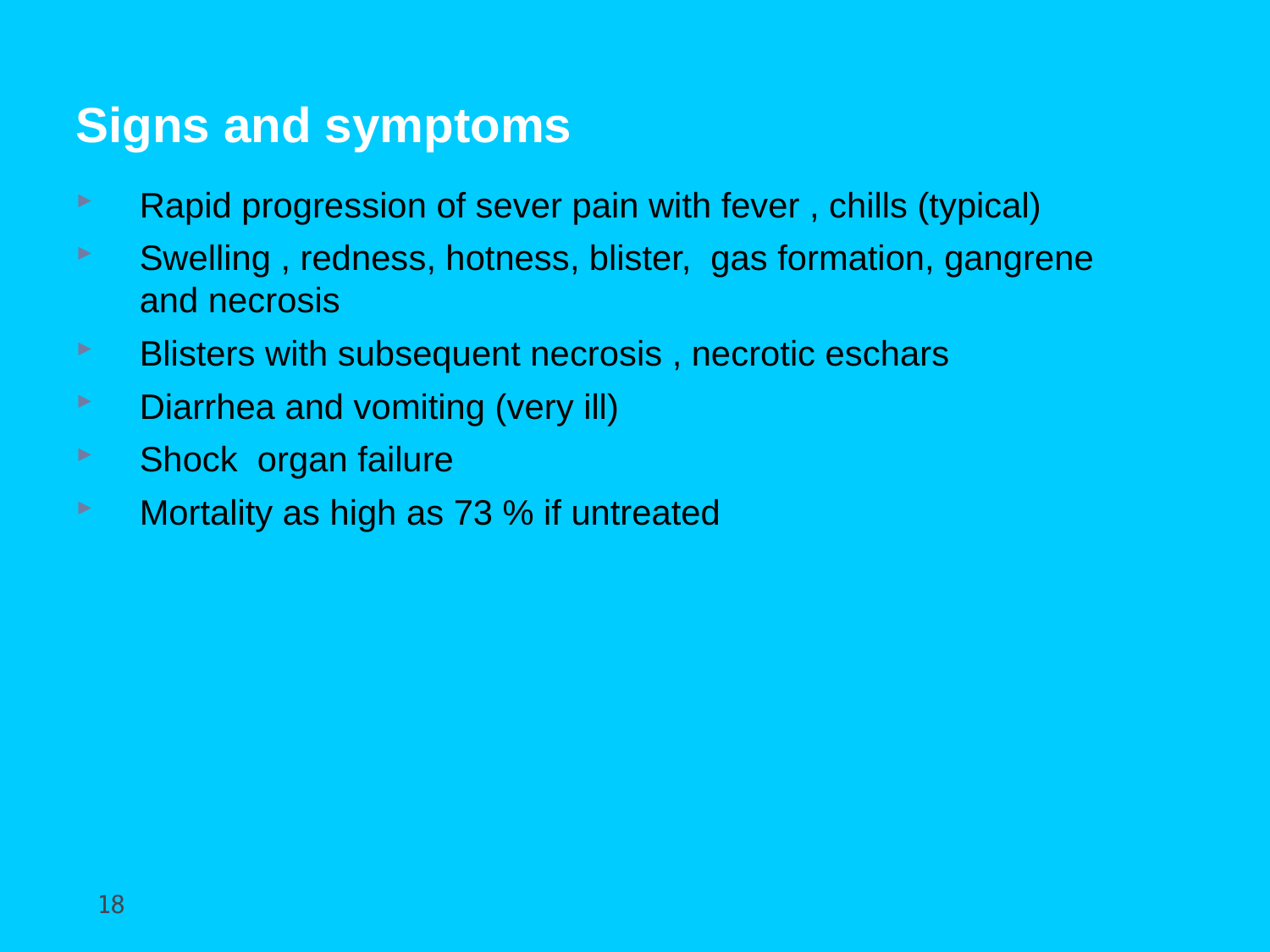

# Signs and symptoms
Rapid progression of sever pain with fever , chills (typical)
Swelling , redness, hotness, blister,  gas formation, gangrene and necrosis
Blisters with subsequent necrosis , necrotic eschars
Diarrhea and vomiting (very ill)
Shock  organ failure
Mortality as high as 73 % if untreated

18